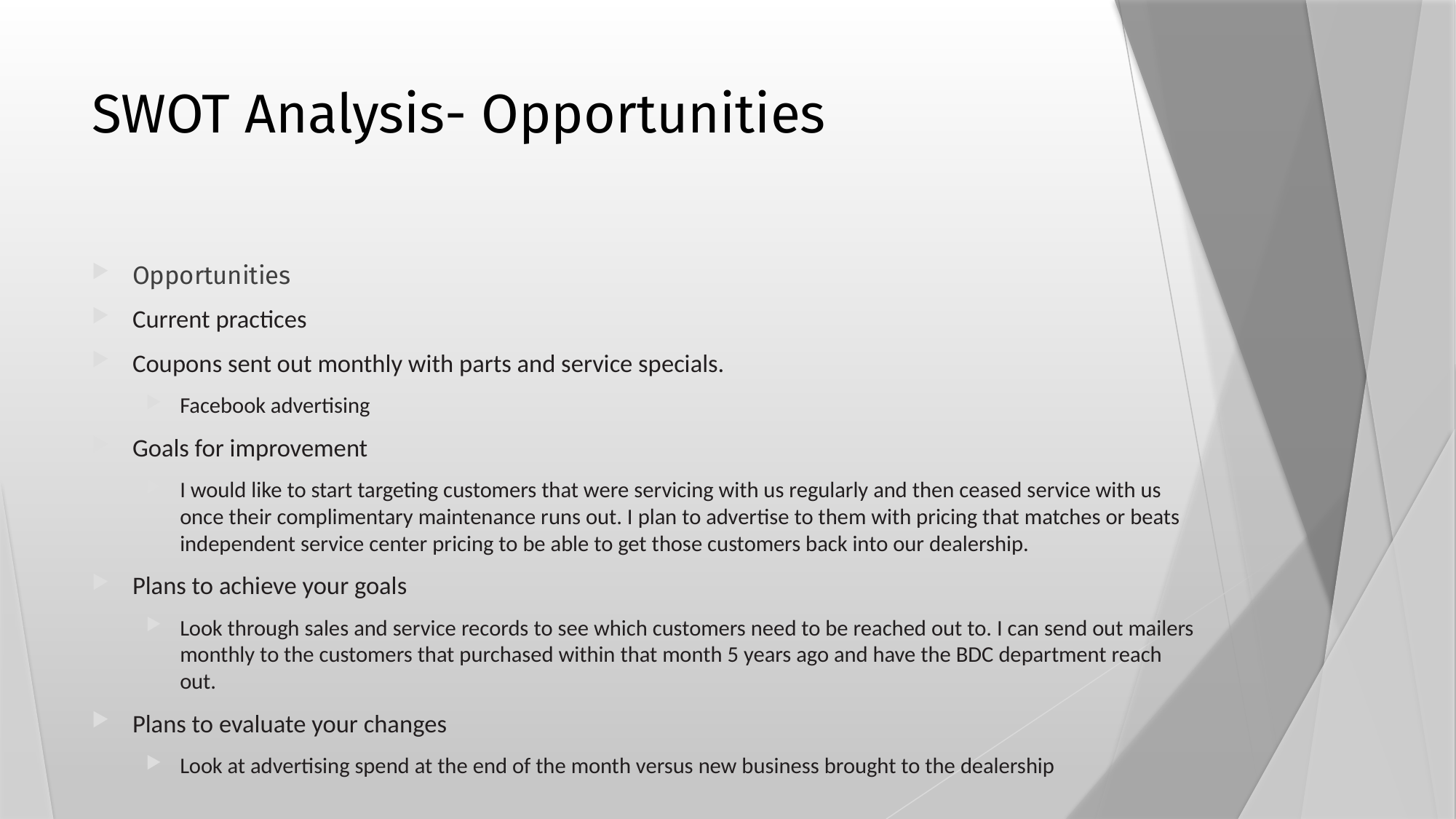

# SWOT Analysis- Opportunities
Opportunities
Current practices
Coupons sent out monthly with parts and service specials.
Facebook advertising
Goals for improvement
I would like to start targeting customers that were servicing with us regularly and then ceased service with us once their complimentary maintenance runs out. I plan to advertise to them with pricing that matches or beats independent service center pricing to be able to get those customers back into our dealership.
Plans to achieve your goals
Look through sales and service records to see which customers need to be reached out to. I can send out mailers monthly to the customers that purchased within that month 5 years ago and have the BDC department reach out.
Plans to evaluate your changes
Look at advertising spend at the end of the month versus new business brought to the dealership